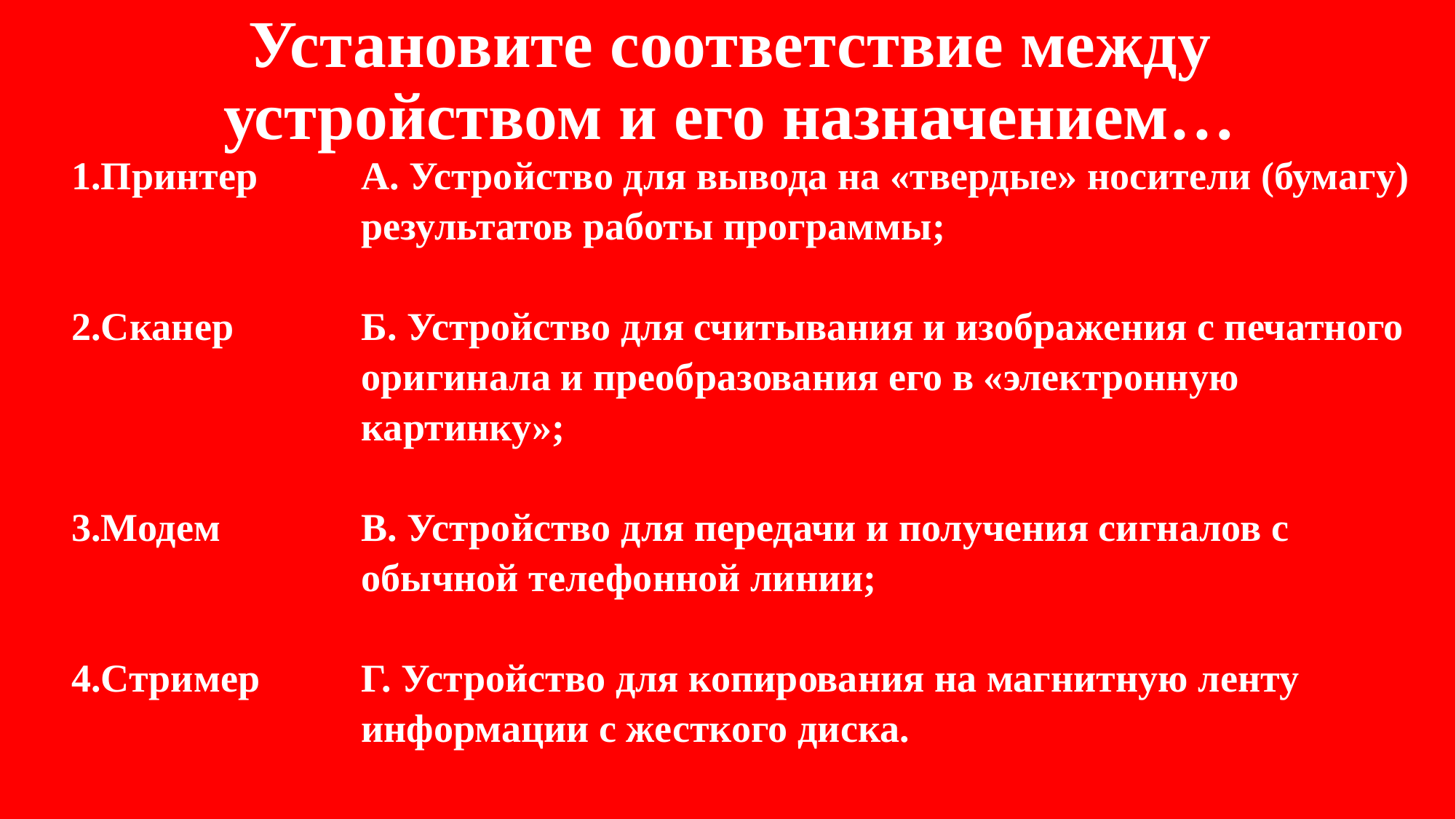

# Установите соответствие между устройством и его назначением…
| 1.Принтер     2.Сканер     3.Модем     4.Стример | А. Устройство для вывода на «твердые» носители (бумагу) результатов работы программы;   Б. Устройство для считывания и изображения с печатного оригинала и преобразования его в «электронную картинку»;   В. Устройство для передачи и получения сигналов с обычной телефонной линии;   Г. Устройство для копирования на магнитную ленту информации с жесткого диска. |
| --- | --- |